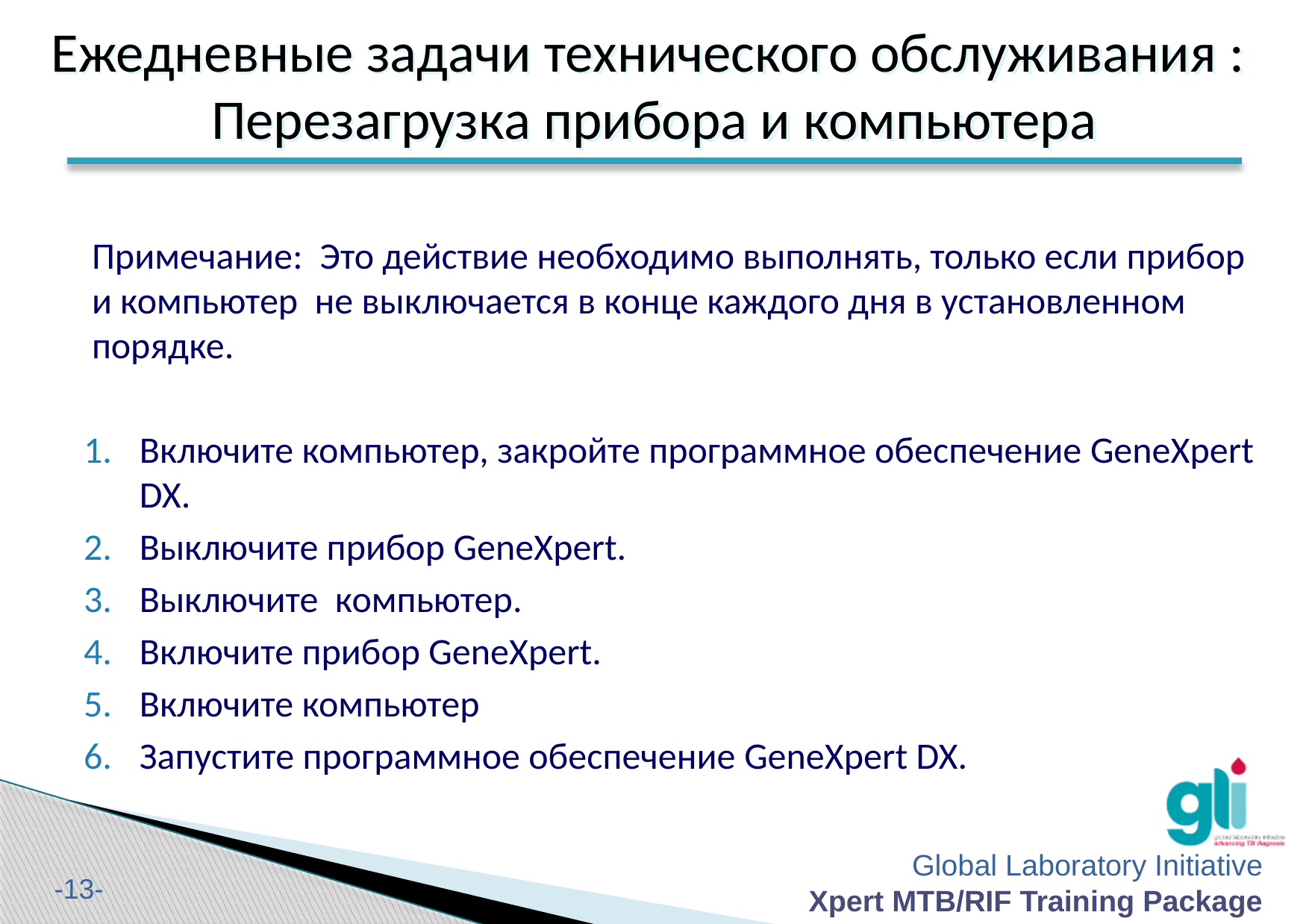

Ежедневные задачи технического обслуживания :
Перезагрузка прибора и компьютера

Примечание:  Это действие необходимо выполнять, только если прибор и компьютер  не выключается в конце каждого дня в установленном порядке.

Включите компьютер, закройте программное обеспечение GeneXpert DX.
Выключите прибор GeneXpert.
Выключите  компьютер.
Включите прибор GeneXpert.
Включите компьютер
Запустите программное обеспечение GeneXpert DX.